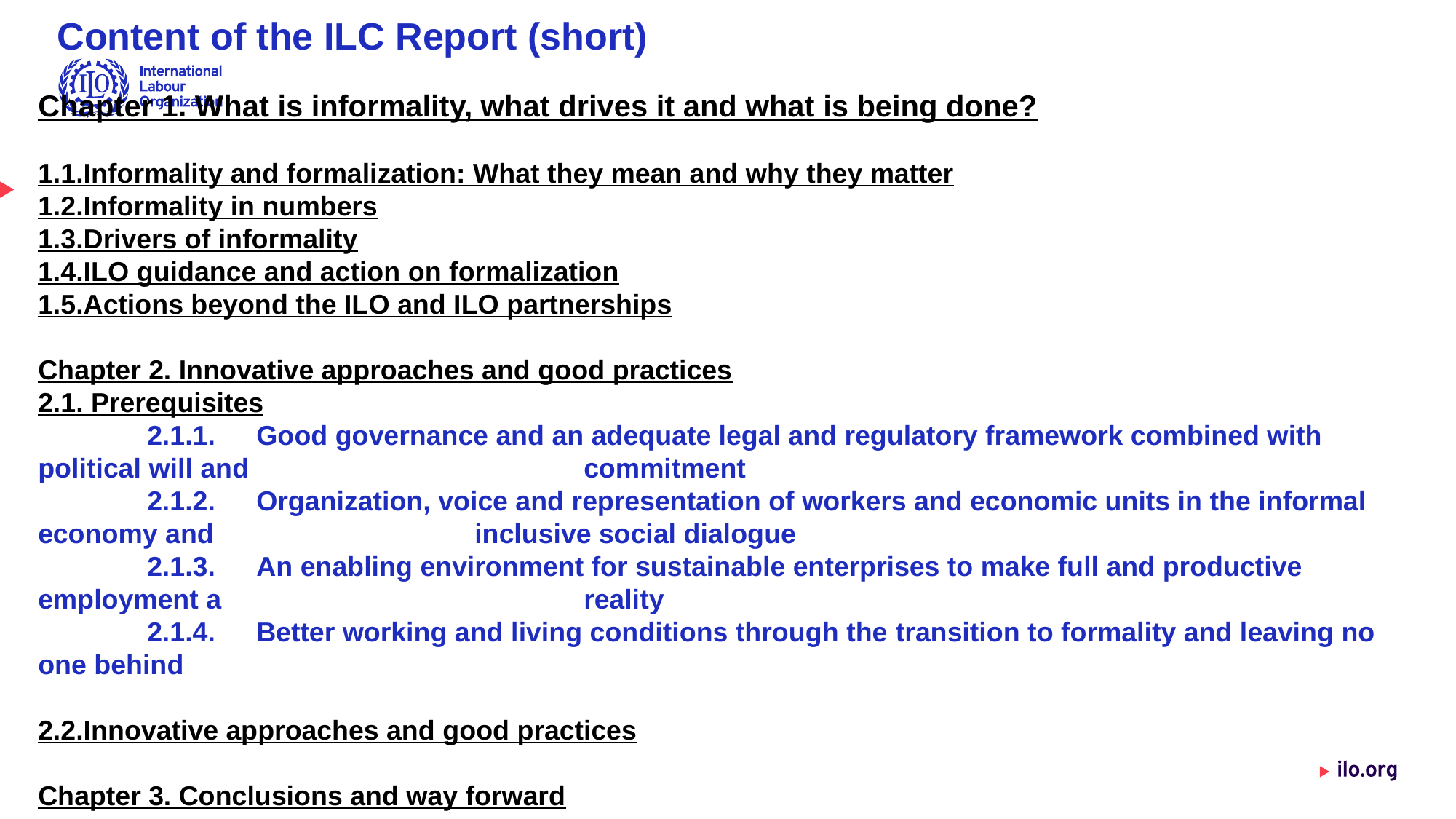

# Content of the ILC Report (short)
Chapter 1. What is informality, what drives it and what is being done?

1.1.	Informality and formalization: What they mean and why they matter
1.2.	Informality in numbers
1.3.	Drivers of informality
1.4.	ILO guidance and action on formalization
1.5.	Actions beyond the ILO and ILO partnerships

Chapter 2. Innovative approaches and good practices
2.1. Prerequisites
	2.1.1.	Good governance and an adequate legal and regulatory framework combined with political will and 			commitment
	2.1.2.	Organization, voice and representation of workers and economic units in the informal economy and 			inclusive social dialogue
	2.1.3.	An enabling environment for sustainable enterprises to make full and productive employment a 				reality
	2.1.4.	Better working and living conditions through the transition to formality and leaving no one behind

2.2.	Innovative approaches and good practices

Chapter 3. Conclusions and way forward